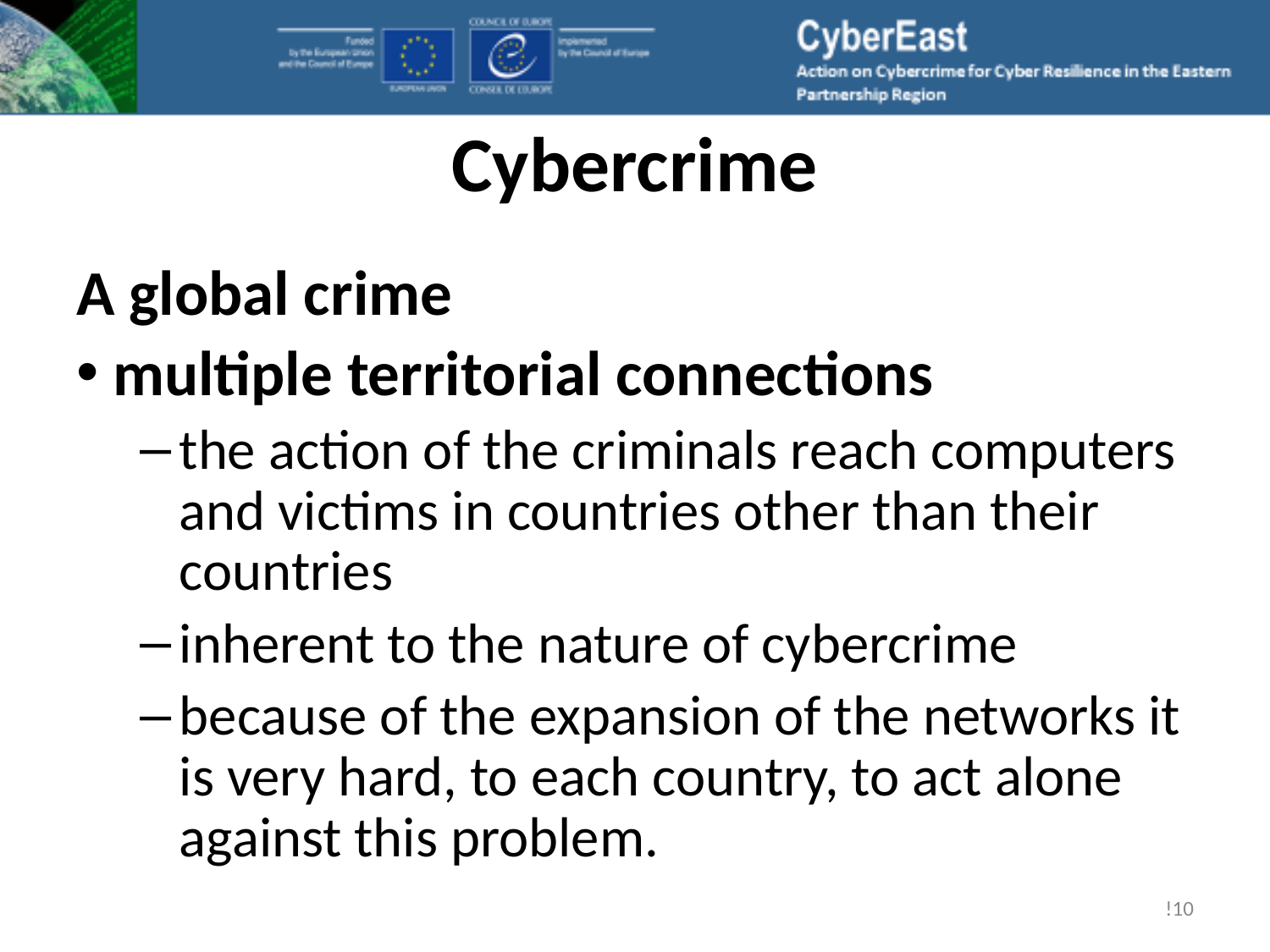

# Cybercrime
A global crime
 multiple territorial connections
the action of the criminals reach computers and victims in countries other than their countries
inherent to the nature of cybercrime
because of the expansion of the networks it is very hard, to each country, to act alone against this problem.
!10